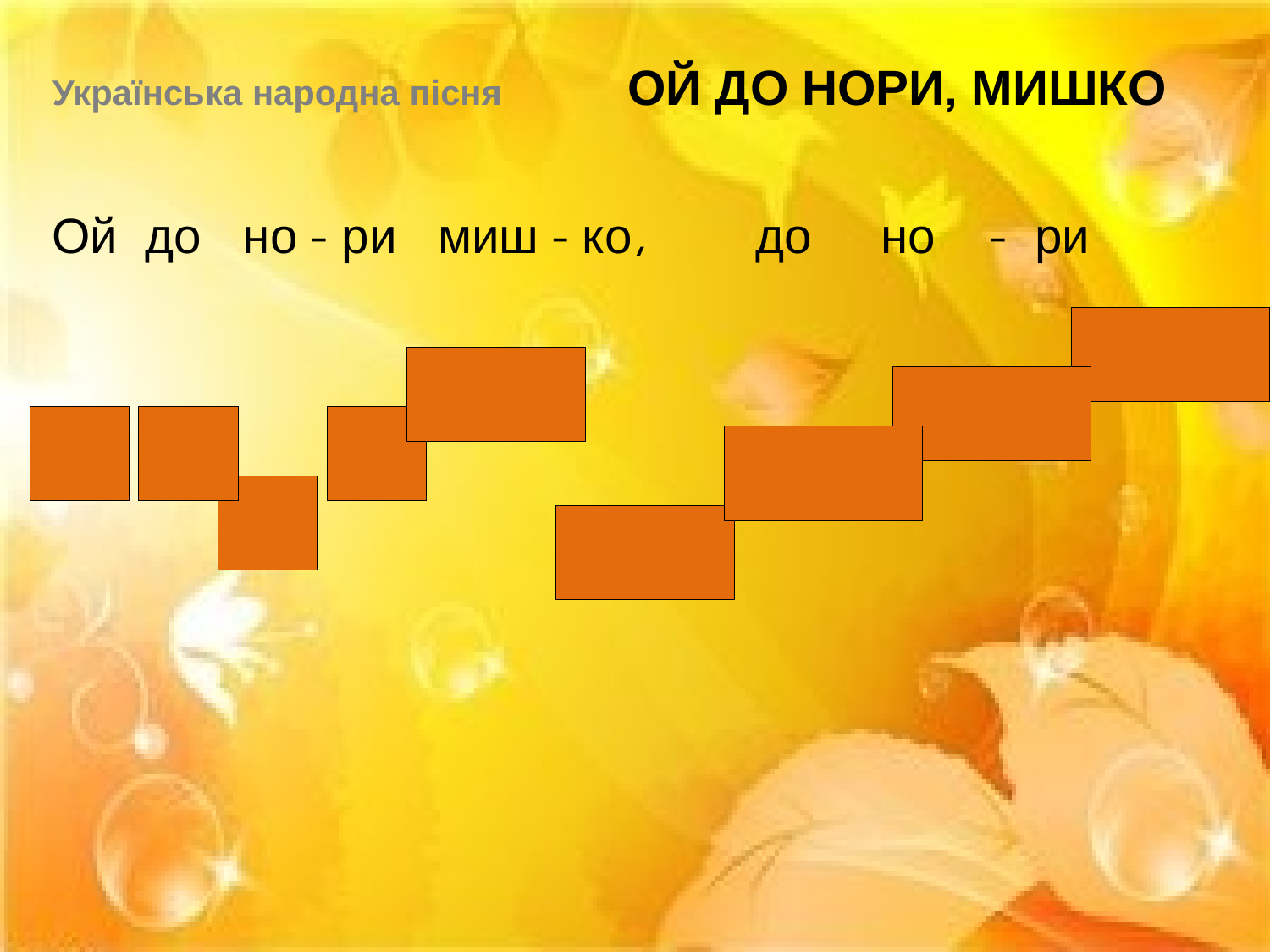

Українська народна пісня
# Ой до нори, мишко
Ой  до   но - ри   миш - ко,        до     но    -  ри